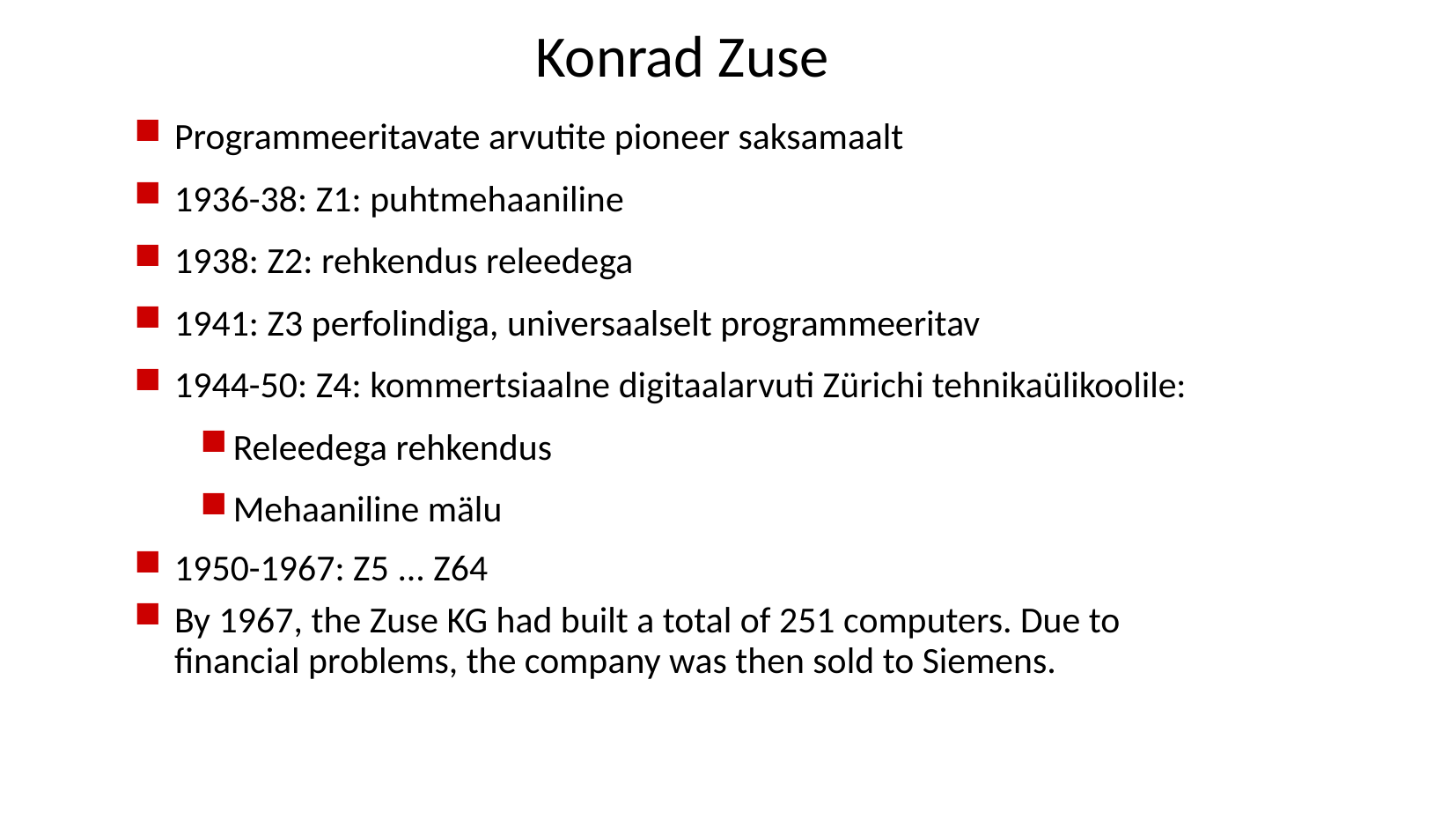

# Konrad Zuse
Programmeeritavate arvutite pioneer saksamaalt
1936-38: Z1: puhtmehaaniline
1938: Z2: rehkendus releedega
1941: Z3 perfolindiga, universaalselt programmeeritav
1944-50: Z4: kommertsiaalne digitaalarvuti Zürichi tehnikaülikoolile:
Releedega rehkendus
Mehaaniline mälu
1950-1967: Z5 ... Z64
By 1967, the Zuse KG had built a total of 251 computers. Due to financial problems, the company was then sold to Siemens.